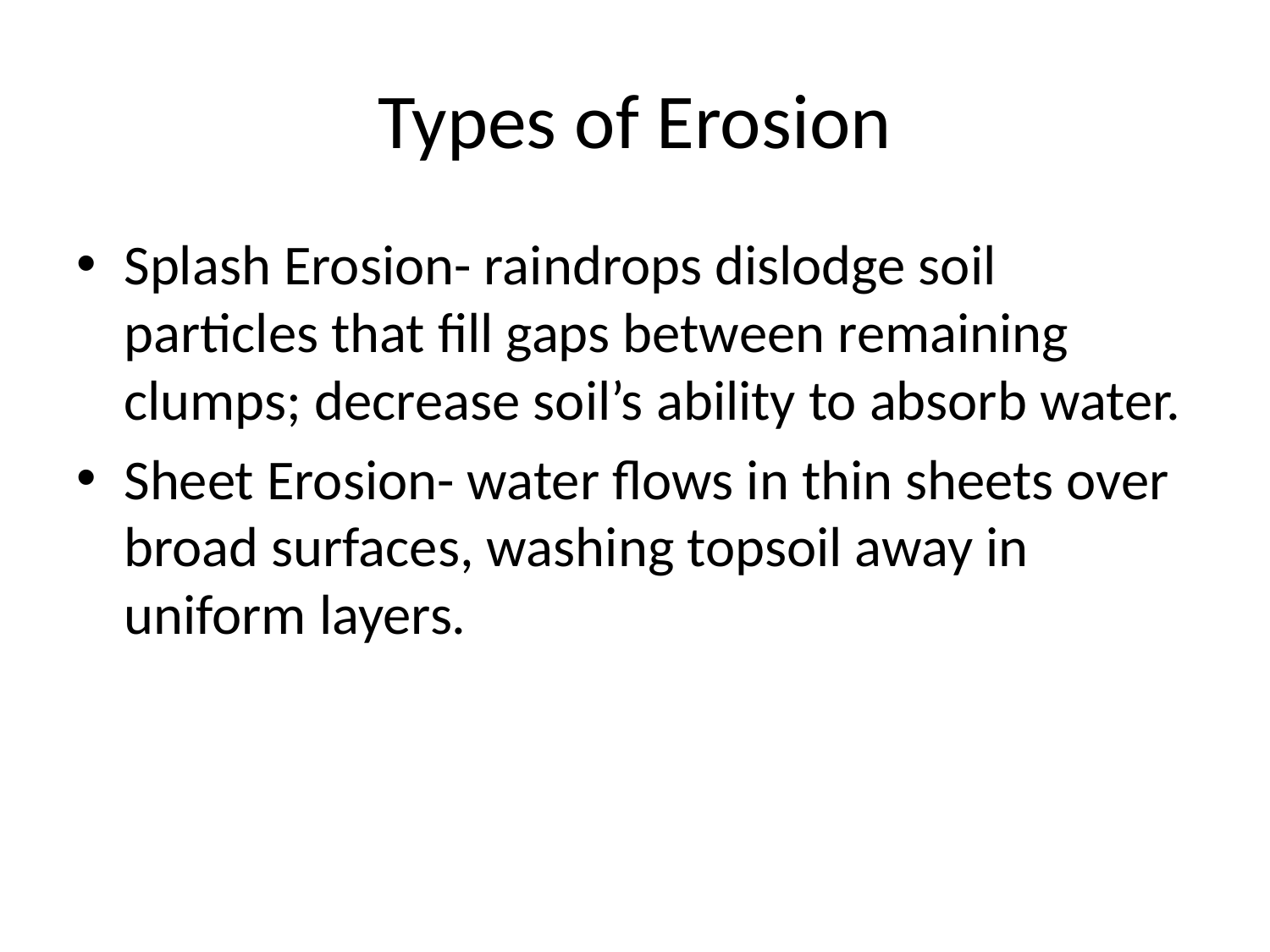

# Types of Erosion
Splash Erosion- raindrops dislodge soil particles that fill gaps between remaining clumps; decrease soil’s ability to absorb water.
Sheet Erosion- water flows in thin sheets over broad surfaces, washing topsoil away in uniform layers.